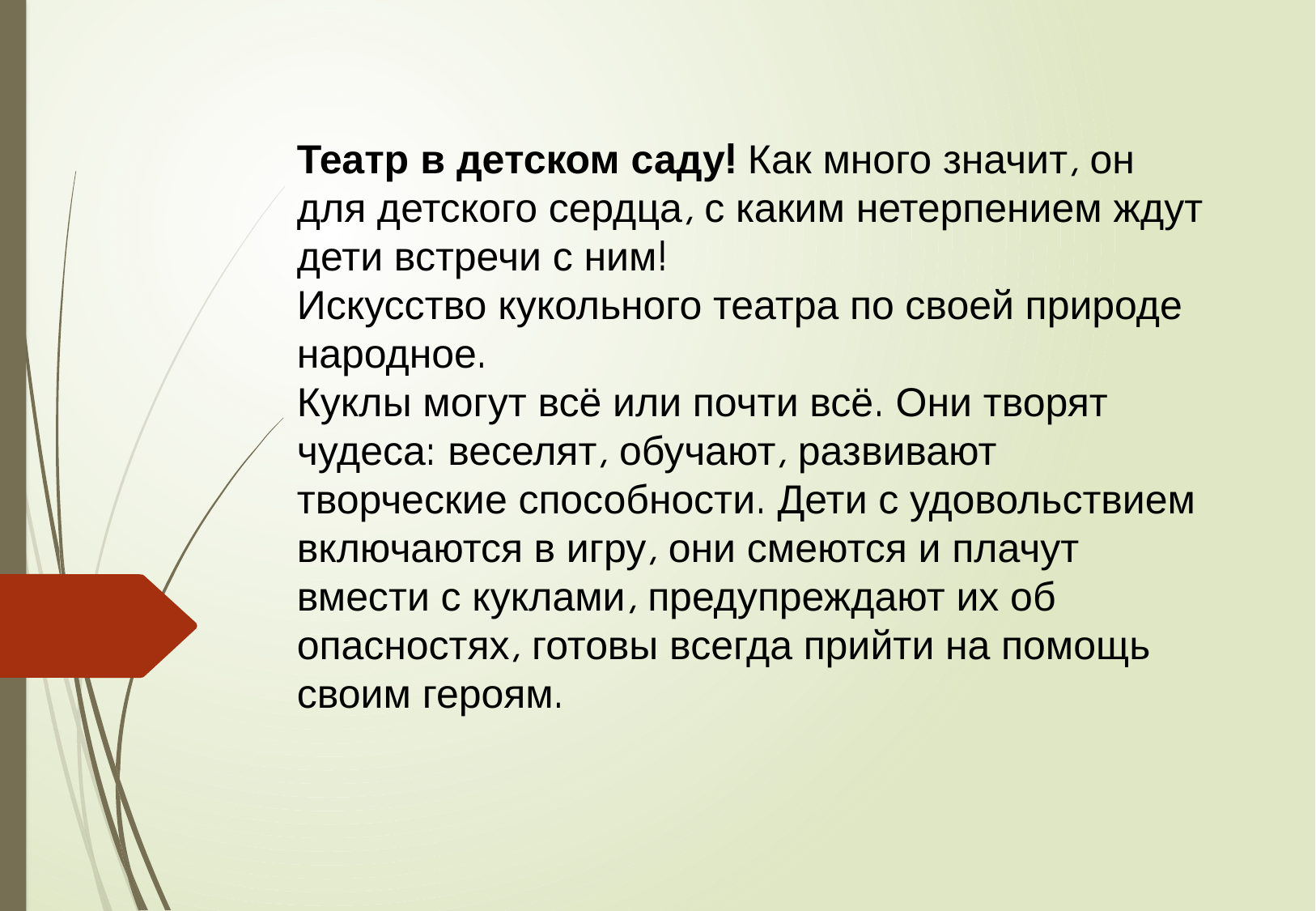

# Театр в детском саду! Как много значит, он для детского сердца, с каким нетерпением ждут дети встречи с ним! Искусство кукольного театра по своей природе народное.  Куклы могут всё или почти всё. Они творят чудеса: веселят, обучают, развивают творческие способности. Дети с удовольствием включаются в игру, они смеются и плачут вмести с куклами, предупреждают их об опасностях, готовы всегда прийти на помощь своим героям.